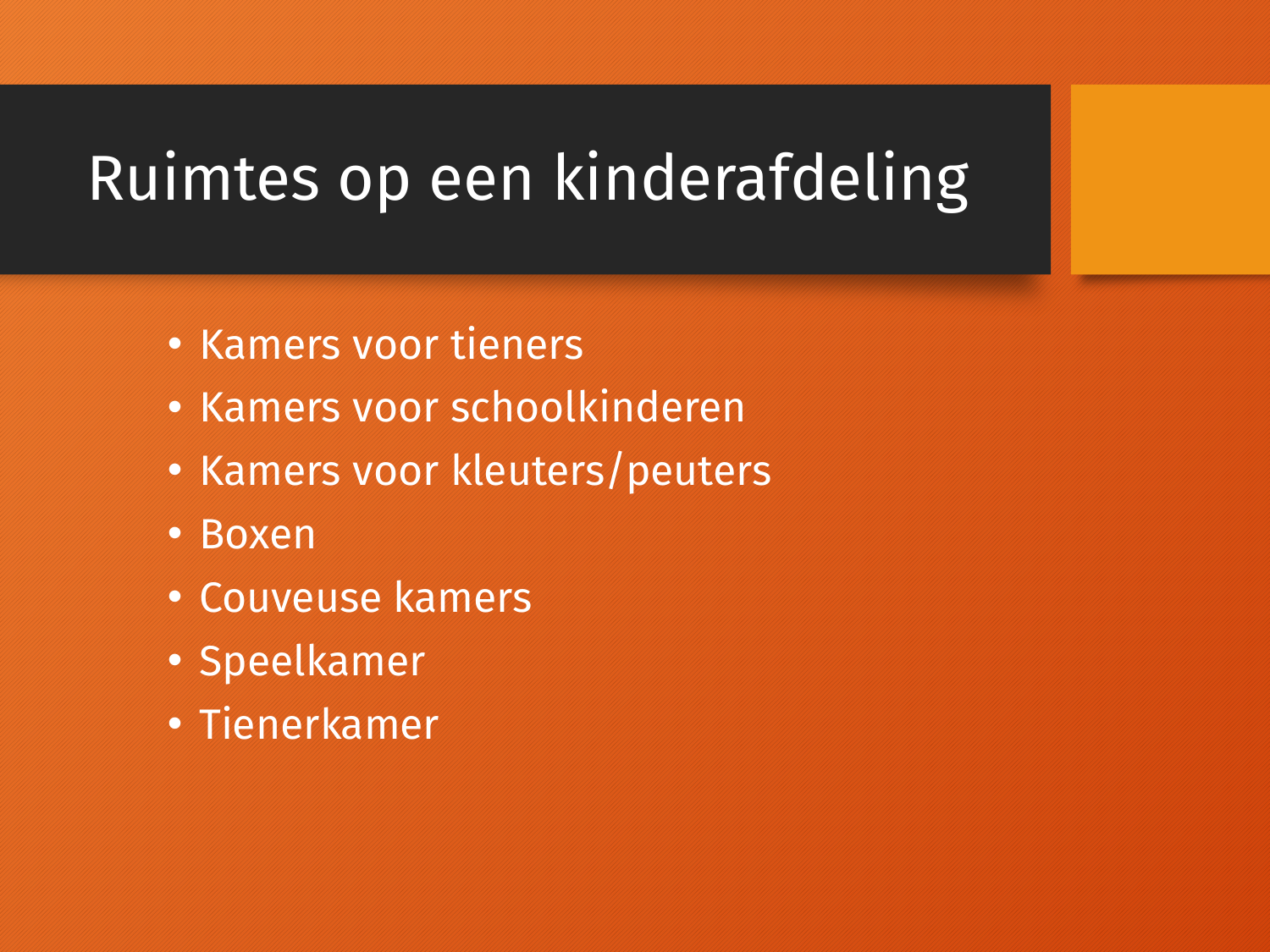

# Ruimtes op een kinderafdeling
Kamers voor tieners
Kamers voor schoolkinderen
Kamers voor kleuters/peuters
Boxen
Couveuse kamers
Speelkamer
Tienerkamer